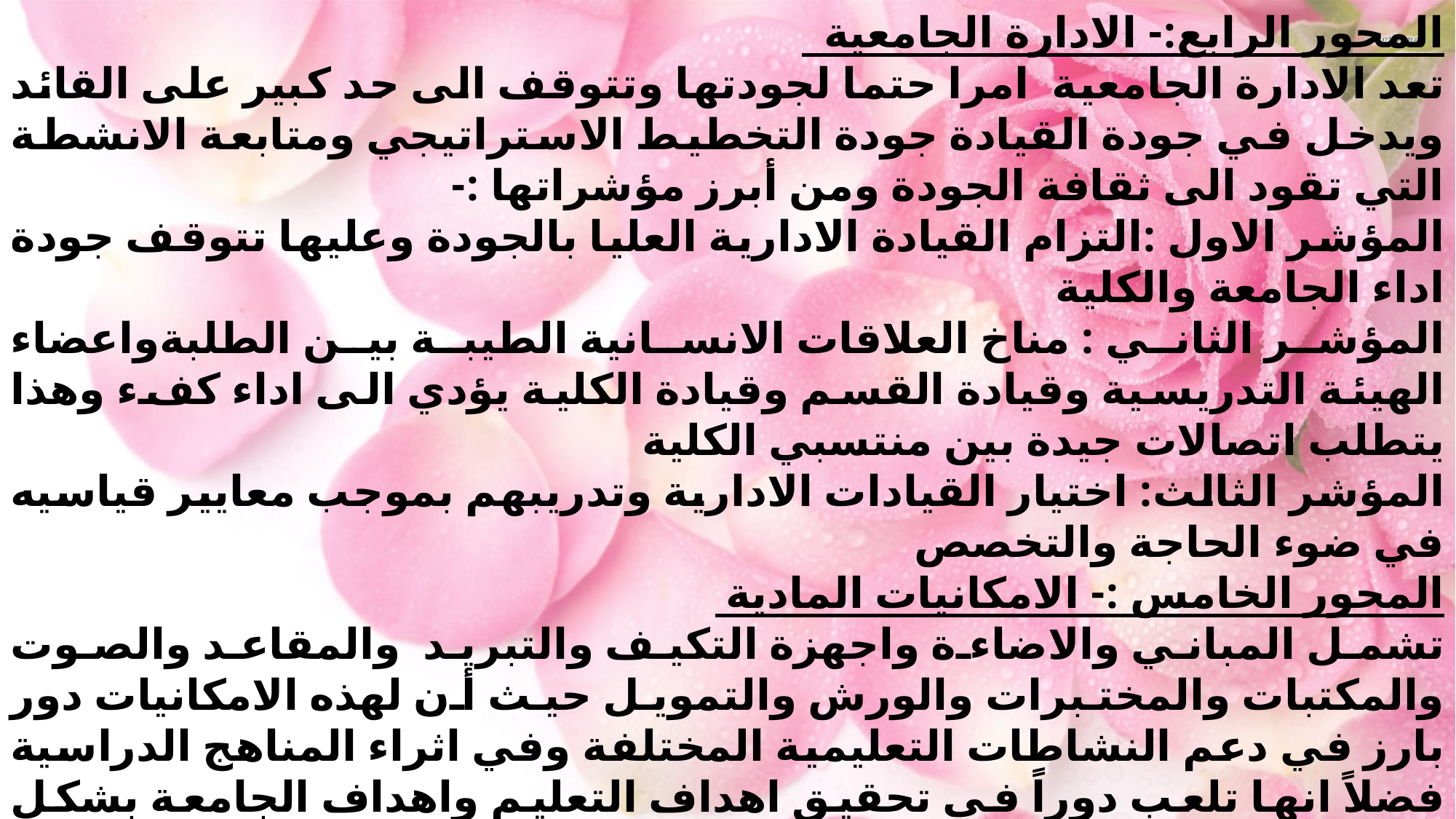

المحور الرابع:- الادارة الجامعية
تعد الادارة الجامعية  امرا حتما لجودتها وتتوقف الى حد كبير على القائد ويدخل في جودة القيادة جودة التخطيط الاستراتيجي ومتابعة الانشطة التي تقود الى ثقافة الجودة ومن أبرز مؤشراتها :-
المؤشر الاول :التزام القيادة الادارية العليا بالجودة وعليها تتوقف جودة اداء الجامعة والكلية
المؤشر الثاني : مناخ العلاقات الانسانية الطيبة بين الطلبةواعضاء الهيئة التدريسية وقيادة القسم وقيادة الكلية يؤدي الى اداء كفء وهذا يتطلب اتصالات جيدة بين منتسبي الكلية
المؤشر الثالث: اختيار القيادات الادارية وتدريبهم بموجب معايير قياسيه في ضوء الحاجة والتخصص
المحور الخامس :- الامكانيات المادية
تشمل المباني والاضاءة واجهزة التكيف والتبريد  والمقاعد والصوت والمكتبات والمختبرات والورش والتمويل حيث أن لهذه الامكانيات دور بارز في دعم النشاطات التعليمية المختلفة وفي اثراء المناهج الدراسية فضلاً انها تلعب دوراً في تحقيق اهداف التعليم واهداف الجامعة بشكل خاص وتضم جودة الامكانيات المادية المؤشرات التالية :-
المؤشر الاول :مرونه المبنى والامكانيات المتوافره فيه لاداء مهمة الكليه بالاختصاص الذي تتبناه ,وكفايته لاستيعاب اعداد الطلبة بموجب وحدات قياسية لما يحتاجه الطالب الواحد من مساحات في قاعة المحاضره والمختبر والمكتبه ووحدات المرافق الخدمية الاخرى
المؤشر الثاني : مدى افادة اعضاء هيئة التدريس والطلبة من مكتبة الكلية ومن المختبرات والورش